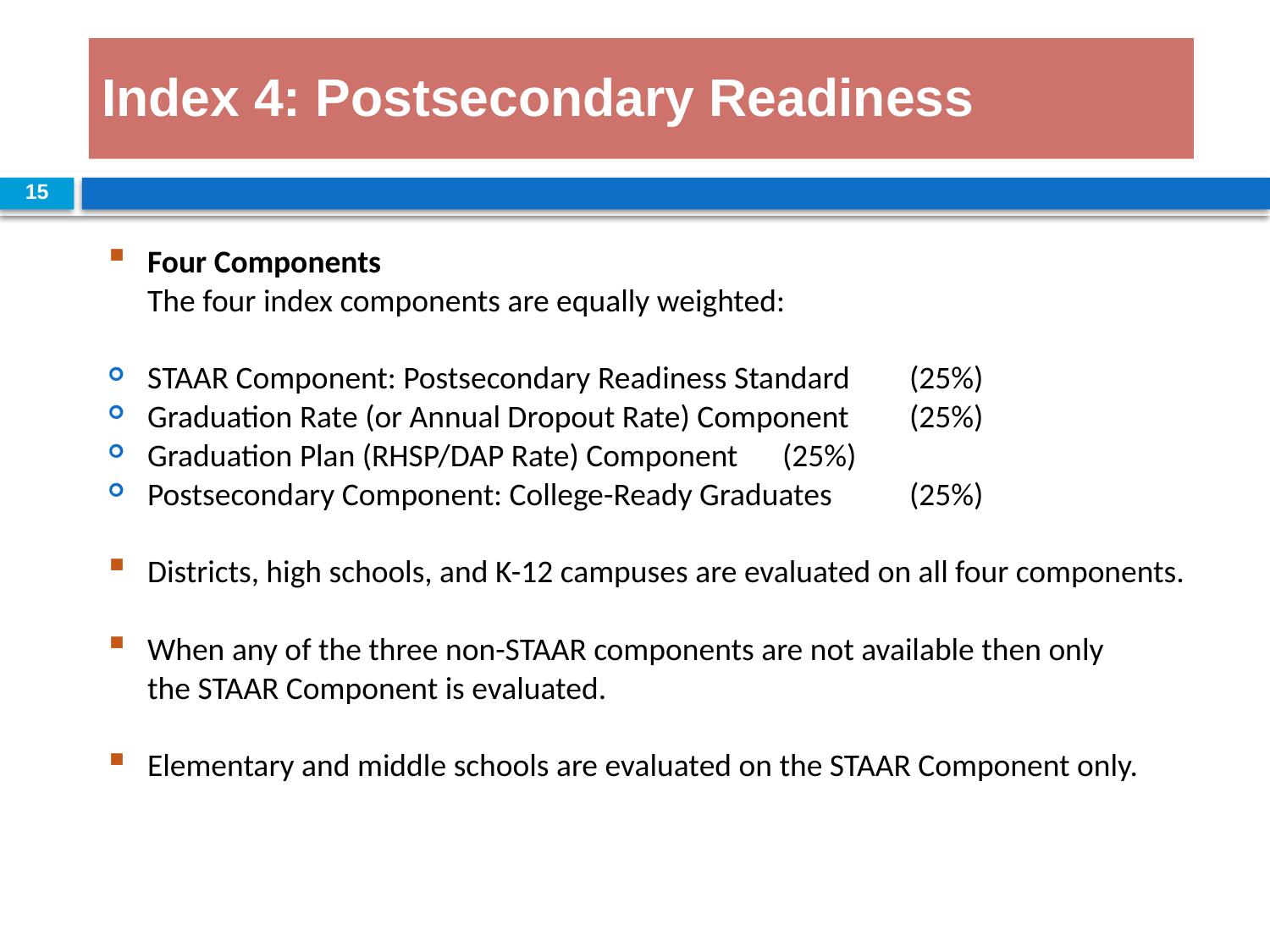

# Index 4: Postsecondary Readiness
15
Four Components
The four index components are equally weighted:

STAAR Component: Postsecondary Readiness Standard 	(25%)
Graduation Rate (or Annual Dropout Rate) Component 	(25%)
Graduation Plan (RHSP/DAP Rate) Component	(25%)
Postsecondary Component: College-Ready Graduates 	(25%)

Districts, high schools, and K-12 campuses are evaluated on all four components.

When any of the three non-STAAR components are not available then only
the STAAR Component is evaluated.

Elementary and middle schools are evaluated on the STAAR Component only.